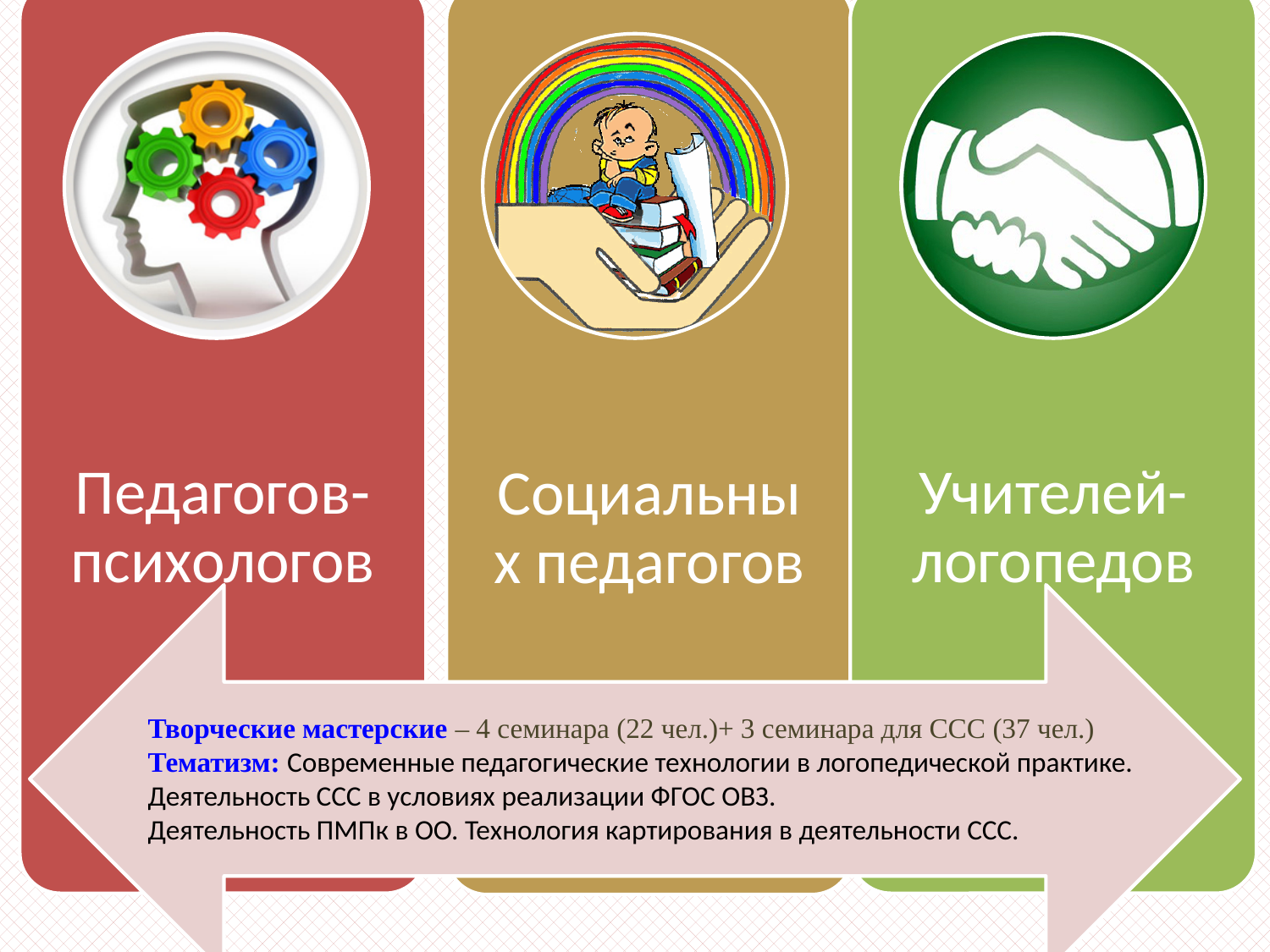

Педагогов-психологов
Социальных педагогов
Учителей-логопедов
Творческие мастерские – 4 семинара (22 чел.)+ 3 семинара для ССС (37 чел.)
Тематизм: Современные педагогические технологии в логопедической практике.
Деятельность ССС в условиях реализации ФГОС ОВЗ.
Деятельность ПМПк в ОО. Технология картирования в деятельности ССС.